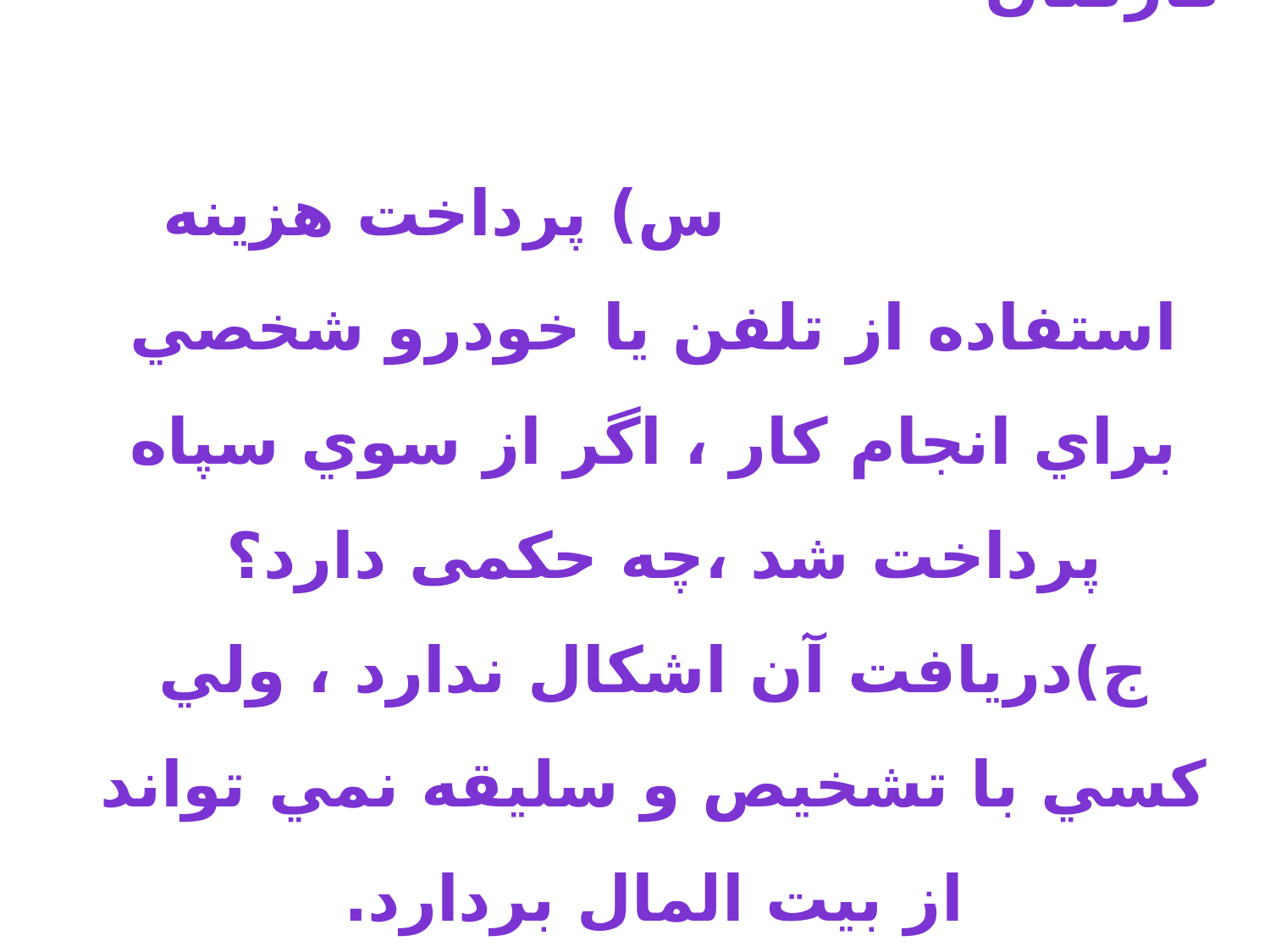

# 12/1-هزینه برای سازمان توسط کارکنان                                                                                                                  س) پرداخت هزينه استفاده از تلفن يا خودرو شخصي براي انجام كار ، اگر از سوي سپاه پرداخت شد ،چه حکمی دارد؟ ج)دريافت آن اشكال ندارد ، ولي كسي با تشخيص و سليقه نمي تواند از بيت المال بردارد.